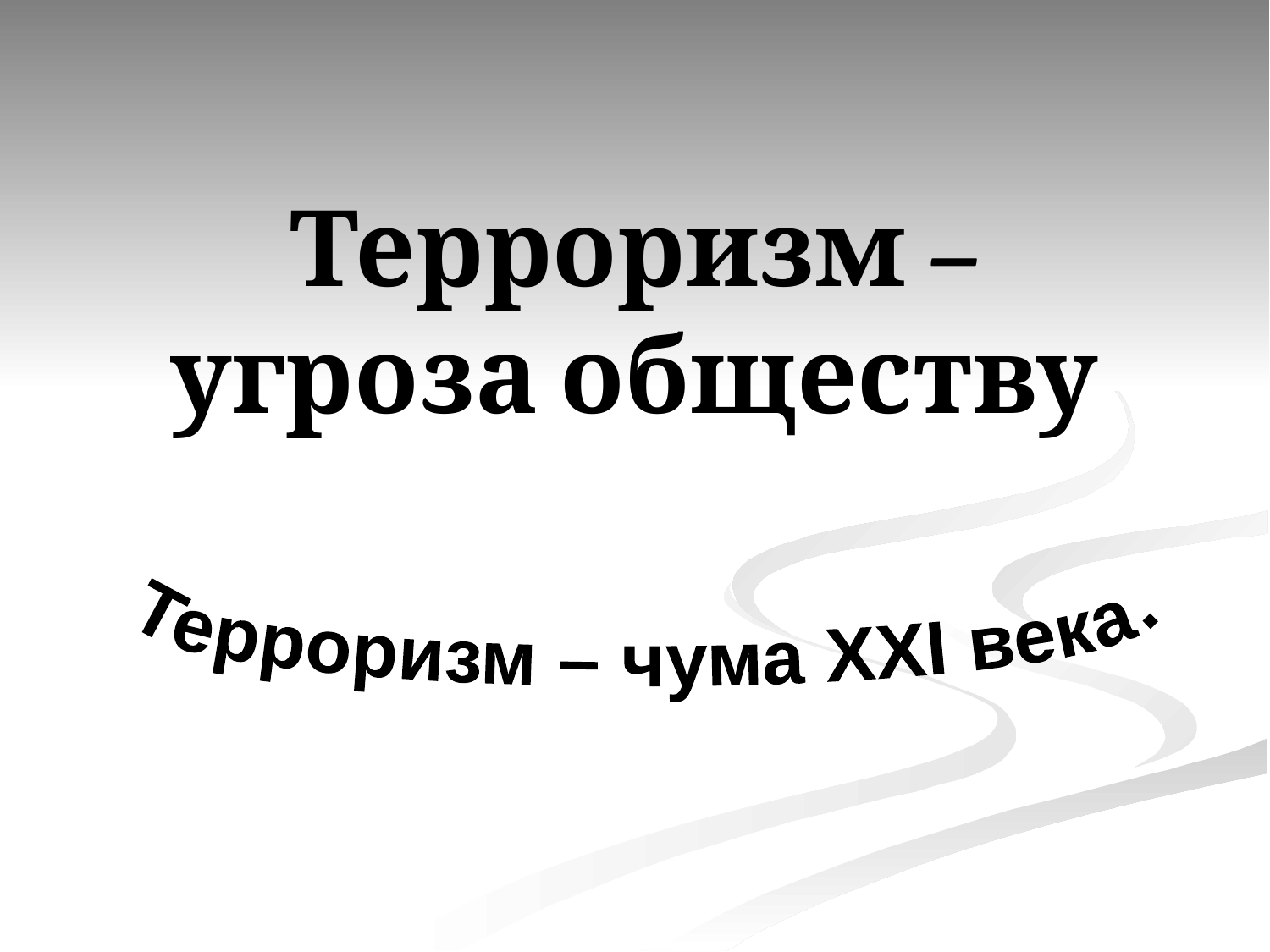

# Терроризм – угроза обществу

Терроризм – чума XXI века.